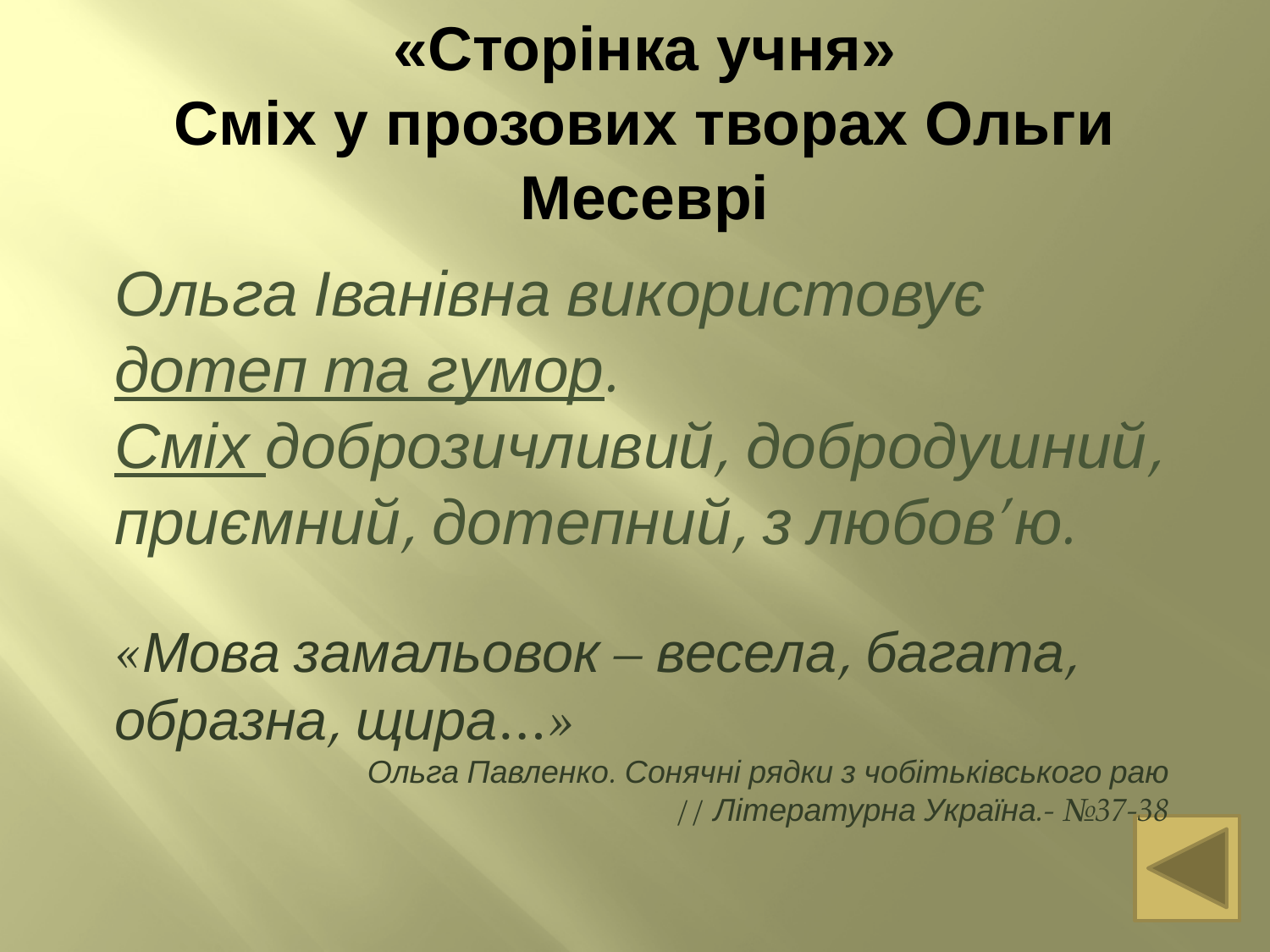

# «Сторінка учня» Сміх у прозових творах Ольги Месеврі
Ольга Іванівна використовує дотеп та гумор.
Сміх доброзичливий, добродушний, приємний, дотепний, з любов’ю.

«Мова замальовок – весела, багата, образна, щира…»
Ольга Павленко. Сонячні рядки з чобітьківського раю
 // Літературна Україна.- №37-38